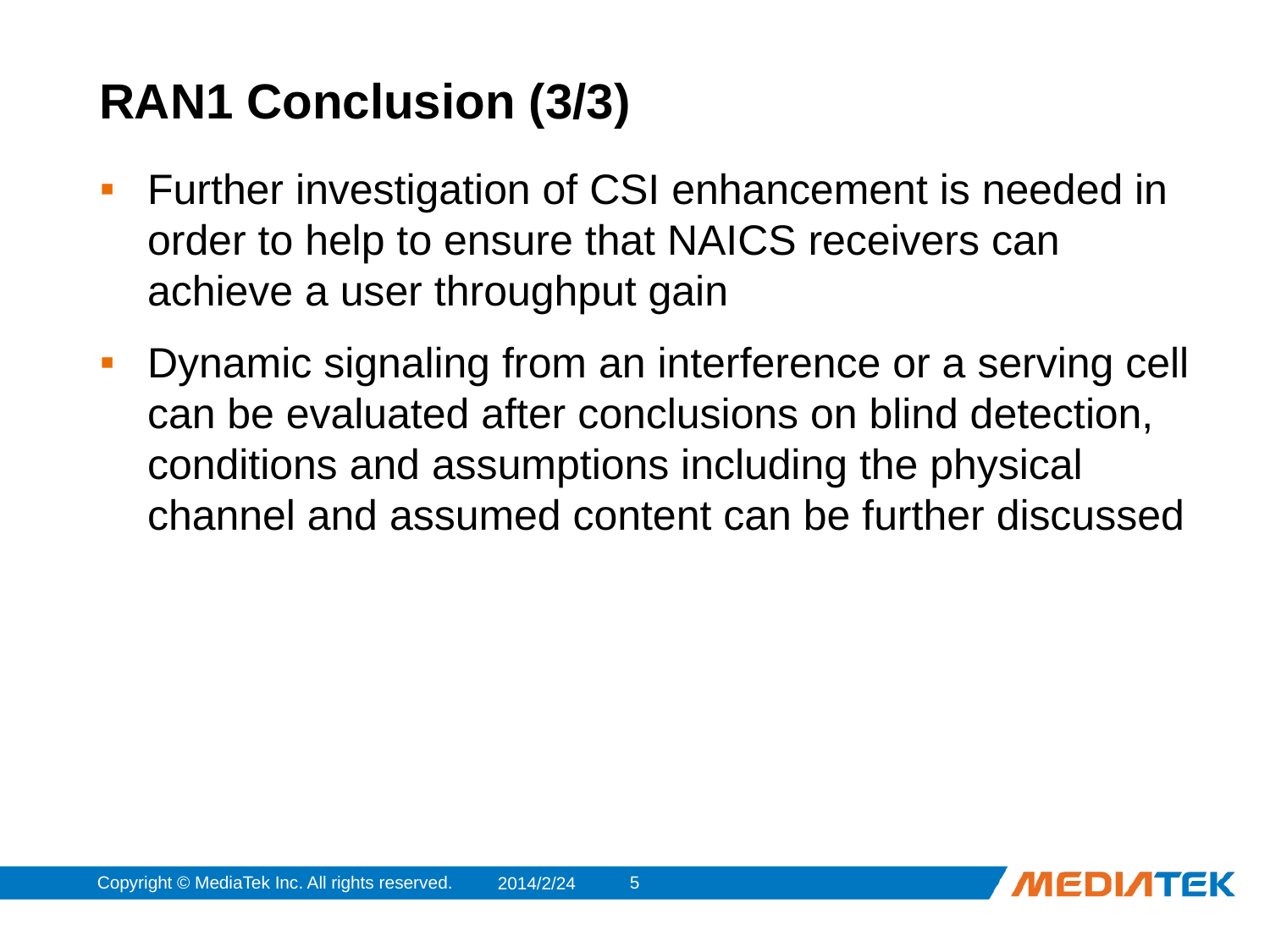

# RAN1 Conclusion (3/3)
Further investigation of CSI enhancement is needed in order to help to ensure that NAICS receivers can achieve a user throughput gain
Dynamic signaling from an interference or a serving cell can be evaluated after conclusions on blind detection, conditions and assumptions including the physical channel and assumed content can be further discussed
Copyright © MediaTek Inc. All rights reserved.
5
2014/2/24